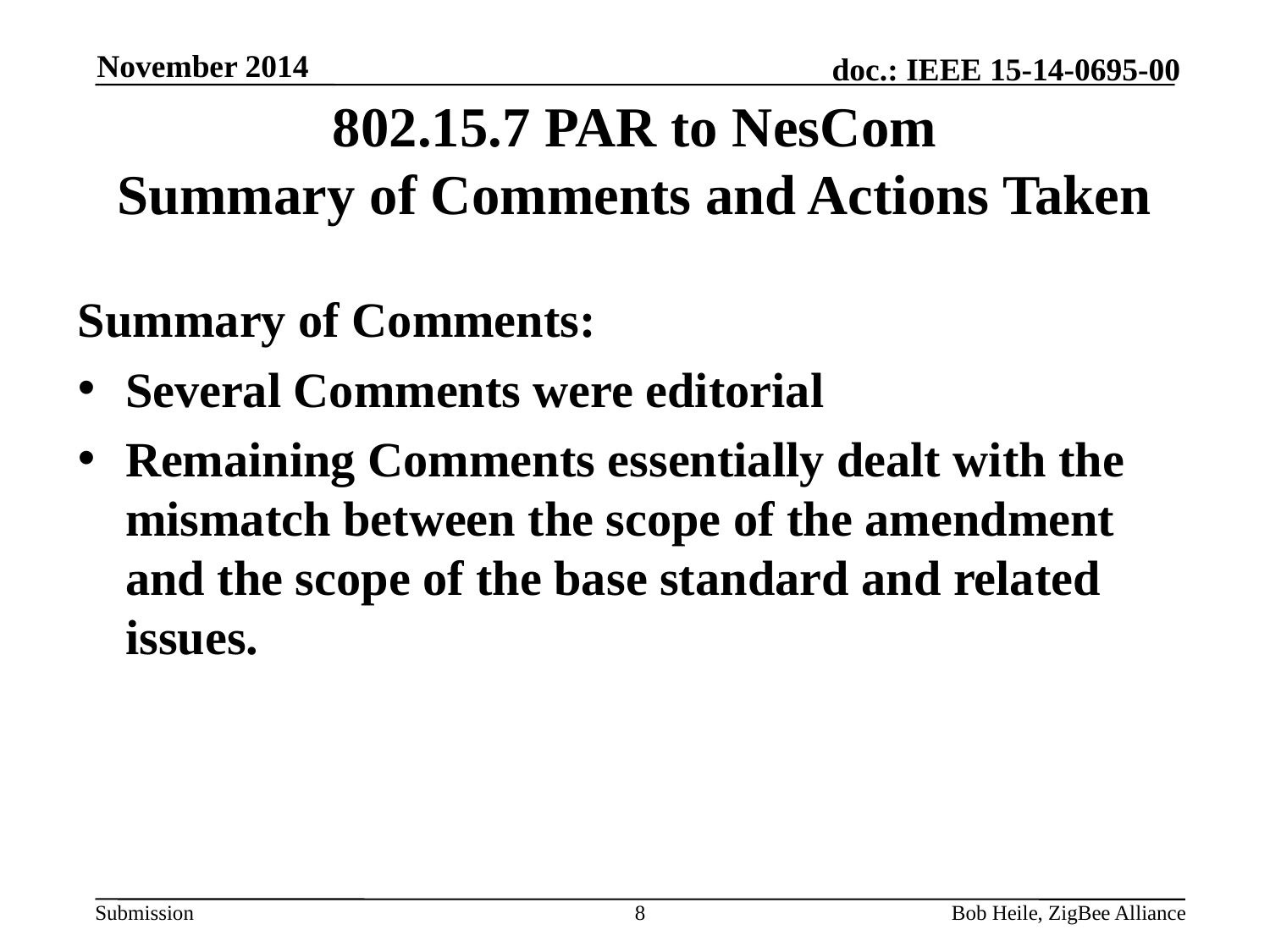

November 2014
# 802.15.7 PAR to NesCom Summary of Comments and Actions Taken
Summary of Comments:
Several Comments were editorial
Remaining Comments essentially dealt with the mismatch between the scope of the amendment and the scope of the base standard and related issues.
8
Bob Heile, ZigBee Alliance